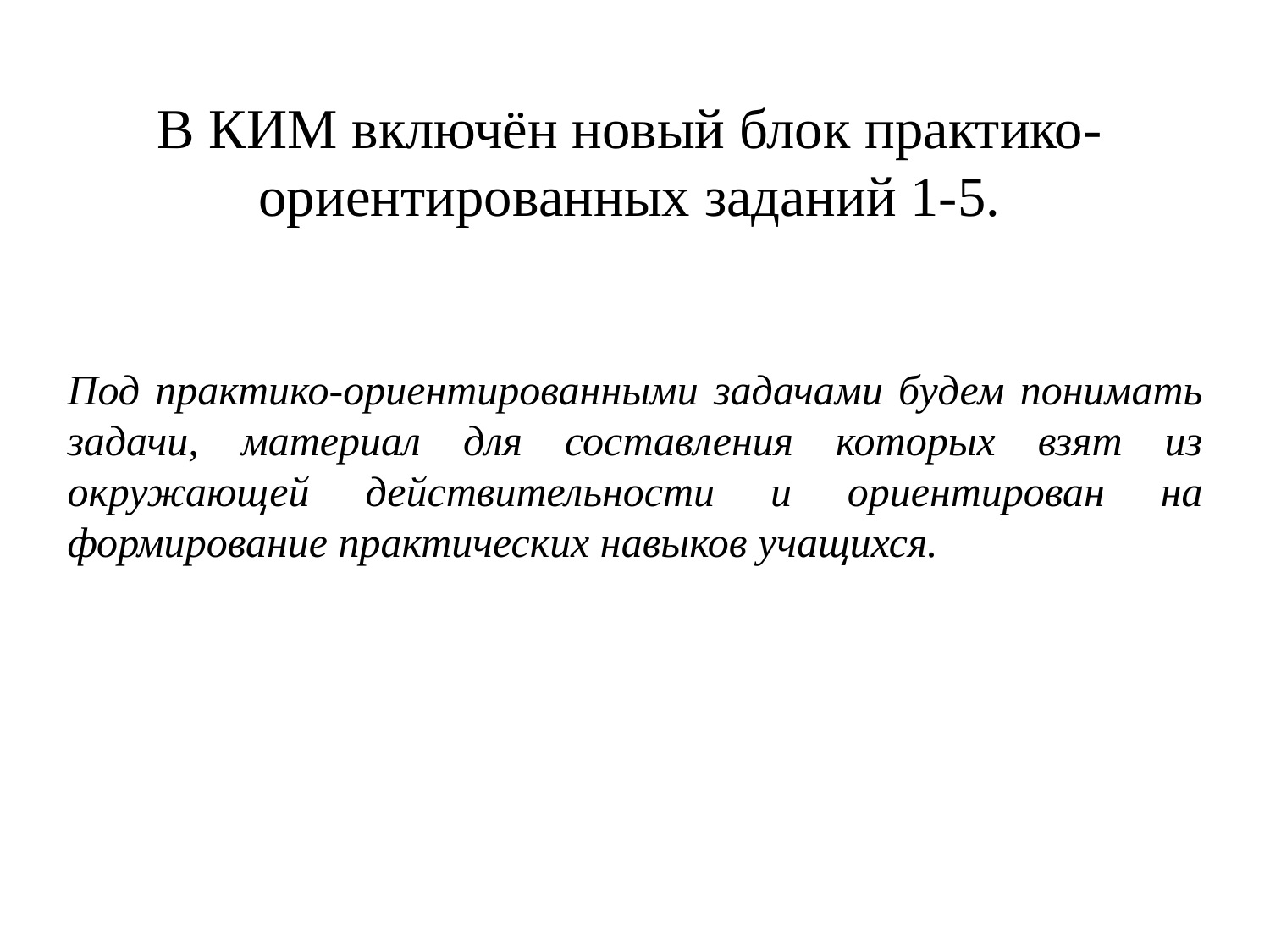

В КИМ включён новый блок практико-ориентированных заданий 1-5.
Под практико-ориентированными задачами будем понимать задачи, материал для составления которых взят из окружающей действительности и ориентирован на формирование практических навыков учащихся.